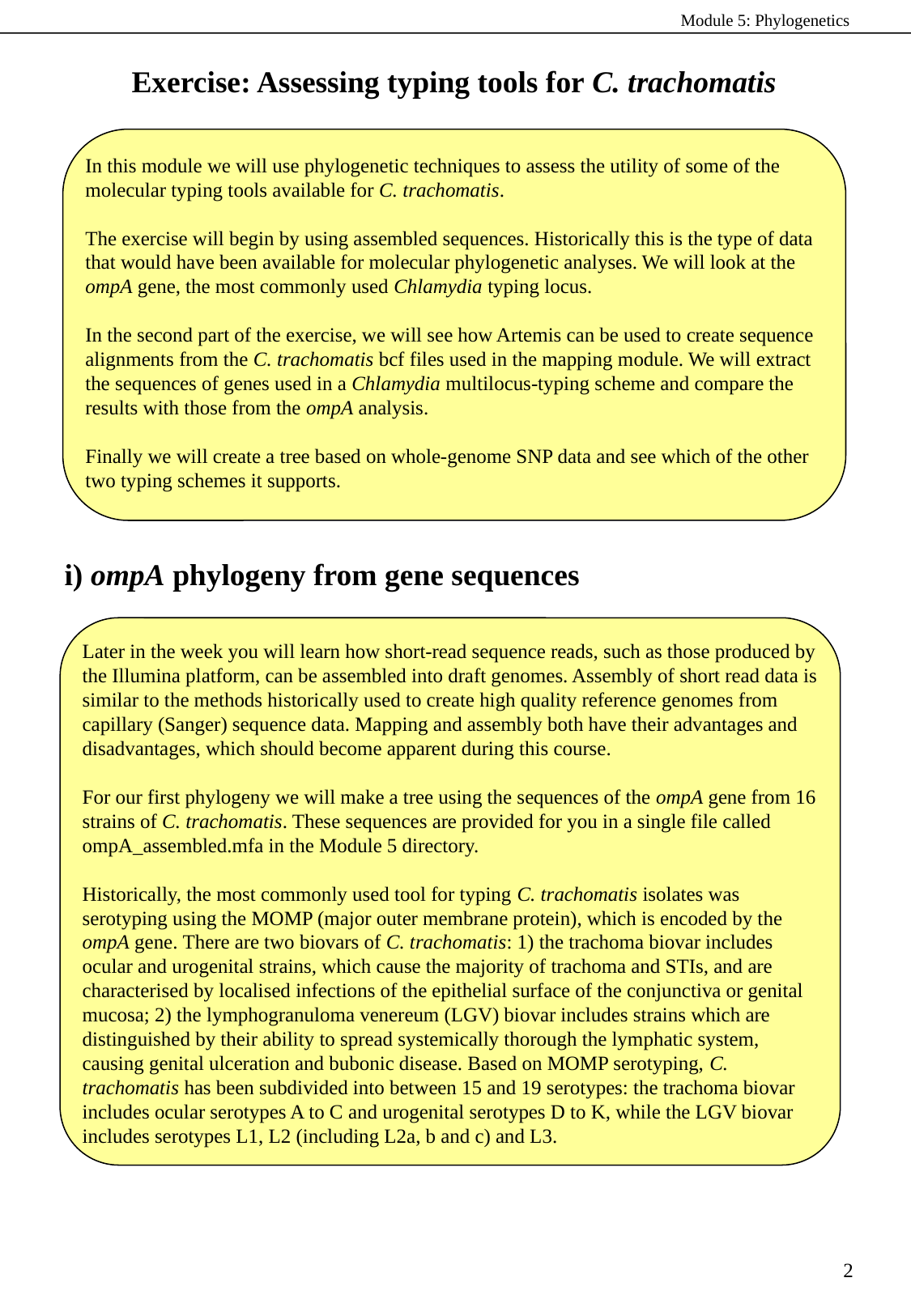

Exercise: Assessing typing tools for C. trachomatis

In this module we will use phylogenetic techniques to assess the utility of some of the molecular typing tools available for C. trachomatis.

The exercise will begin by using assembled sequences. Historically this is the type of data that would have been available for molecular phylogenetic analyses. We will look at the ompA gene, the most commonly used Chlamydia typing locus.

In the second part of the exercise, we will see how Artemis can be used to create sequence alignments from the C. trachomatis bcf files used in the mapping module. We will extract the sequences of genes used in a Chlamydia multilocus-typing scheme and compare the results with those from the ompA analysis.

Finally we will create a tree based on whole-genome SNP data and see which of the other two typing schemes it supports.
i) ompA phylogeny from gene sequences

Later in the week you will learn how short-read sequence reads, such as those produced by the Illumina platform, can be assembled into draft genomes. Assembly of short read data is similar to the methods historically used to create high quality reference genomes from capillary (Sanger) sequence data. Mapping and assembly both have their advantages and disadvantages, which should become apparent during this course.

For our first phylogeny we will make a tree using the sequences of the ompA gene from 16 strains of C. trachomatis. These sequences are provided for you in a single file called ompA_assembled.mfa in the Module 5 directory.

Historically, the most commonly used tool for typing C. trachomatis isolates was serotyping using the MOMP (major outer membrane protein), which is encoded by the ompA gene. There are two biovars of C. trachomatis: 1) the trachoma biovar includes ocular and urogenital strains, which cause the majority of trachoma and STIs, and are characterised by localised infections of the epithelial surface of the conjunctiva or genital mucosa; 2) the lymphogranuloma venereum (LGV) biovar includes strains which are distinguished by their ability to spread systemically thorough the lymphatic system, causing genital ulceration and bubonic disease. Based on MOMP serotyping, C. trachomatis has been subdivided into between 15 and 19 serotypes: the trachoma biovar includes ocular serotypes A to C and urogenital serotypes D to K, while the LGV biovar includes serotypes L1, L2 (including L2a, b and c) and L3.

2